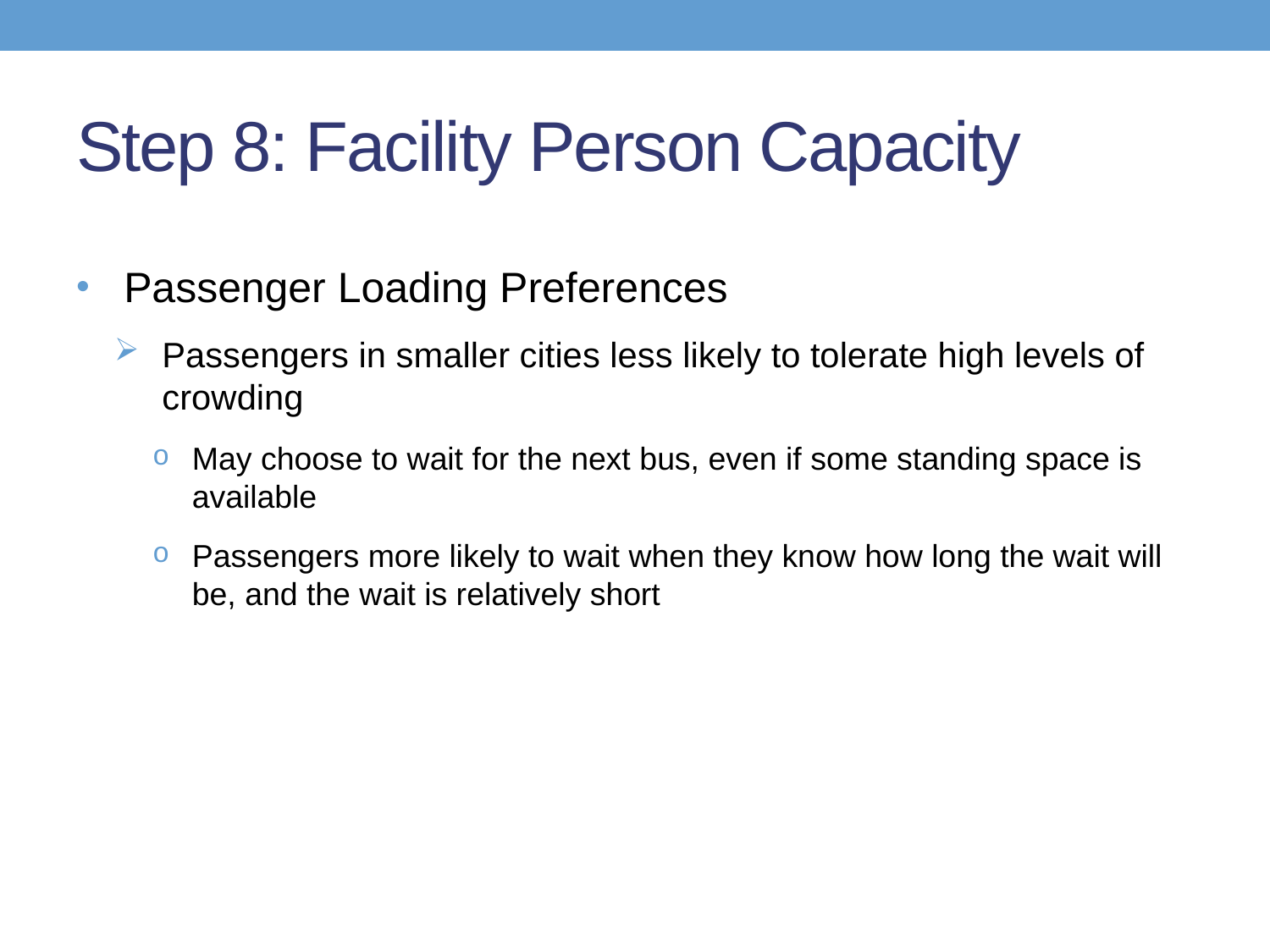

# Step 8: Facility Person Capacity
Passenger Loading Preferences
Passengers in smaller cities less likely to tolerate high levels of crowding
May choose to wait for the next bus, even if some standing space is available
Passengers more likely to wait when they know how long the wait will be, and the wait is relatively short